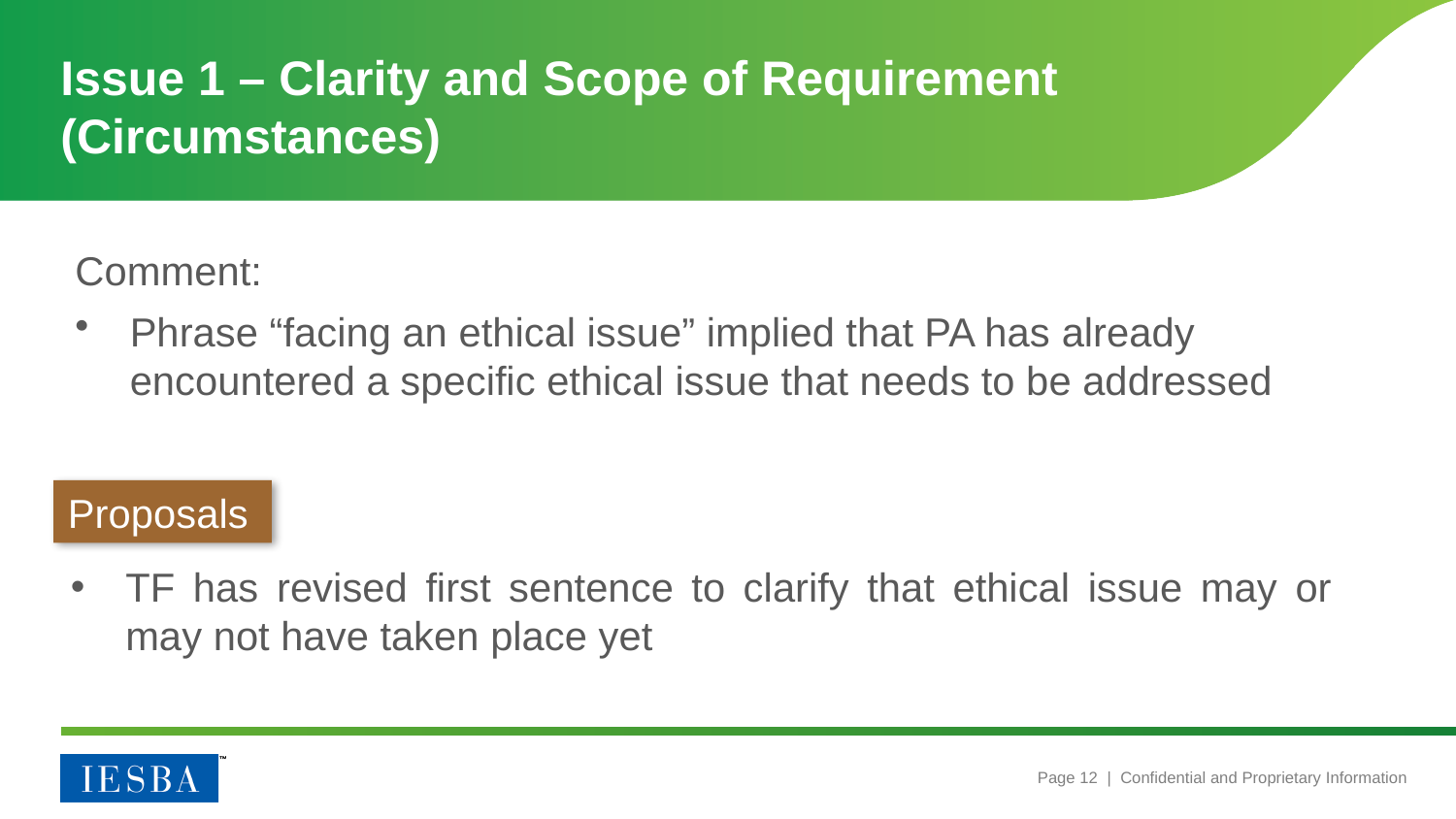

# Issue 1 – Clarity and Scope of Requirement (Circumstances)
Comment:
Phrase “facing an ethical issue” implied that PA has already encountered a specific ethical issue that needs to be addressed

Proposals
TF has revised first sentence to clarify that ethical issue may or may not have taken place yet